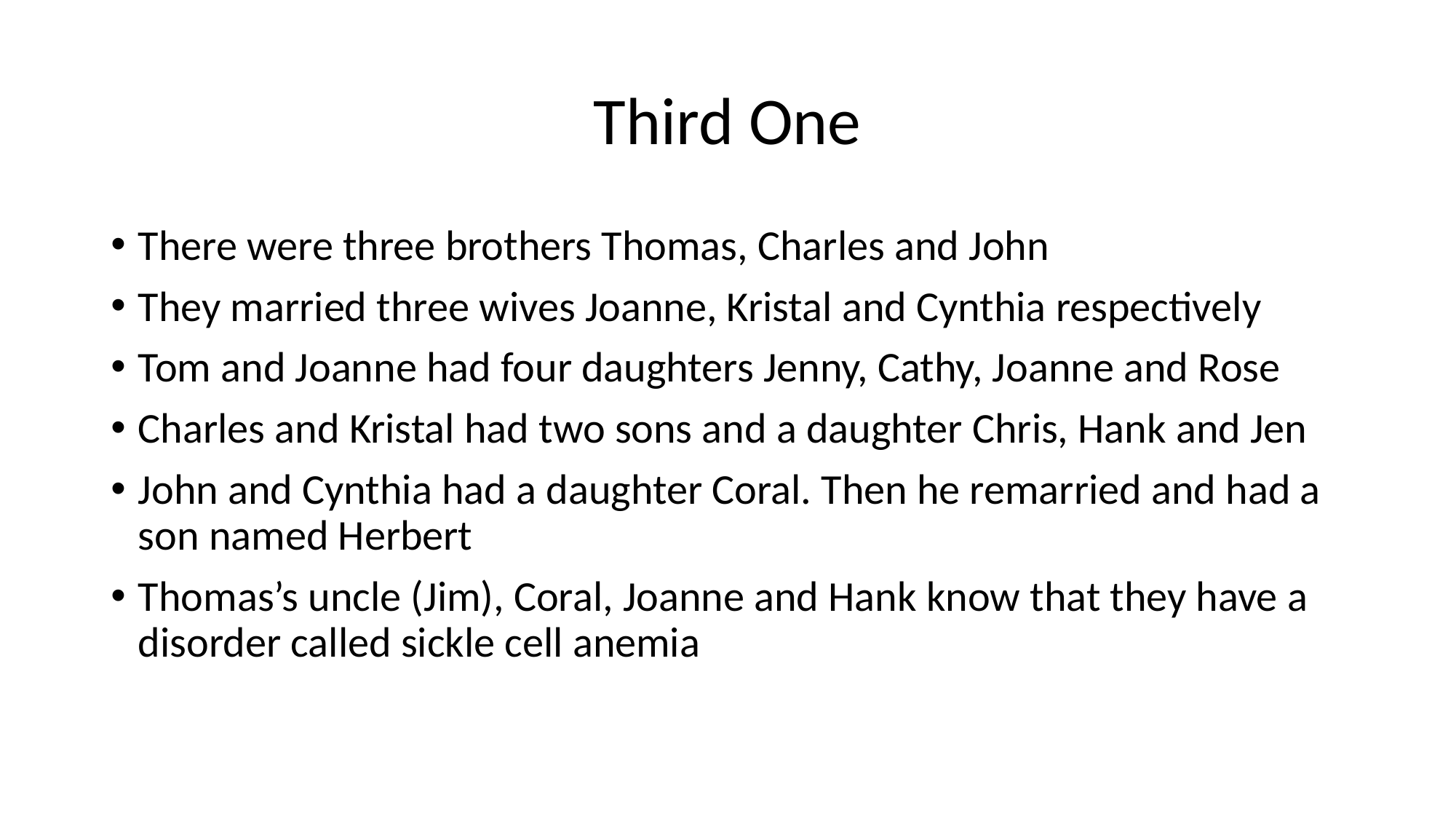

# Third One
There were three brothers Thomas, Charles and John
They married three wives Joanne, Kristal and Cynthia respectively
Tom and Joanne had four daughters Jenny, Cathy, Joanne and Rose
Charles and Kristal had two sons and a daughter Chris, Hank and Jen
John and Cynthia had a daughter Coral. Then he remarried and had a son named Herbert
Thomas’s uncle (Jim), Coral, Joanne and Hank know that they have a disorder called sickle cell anemia